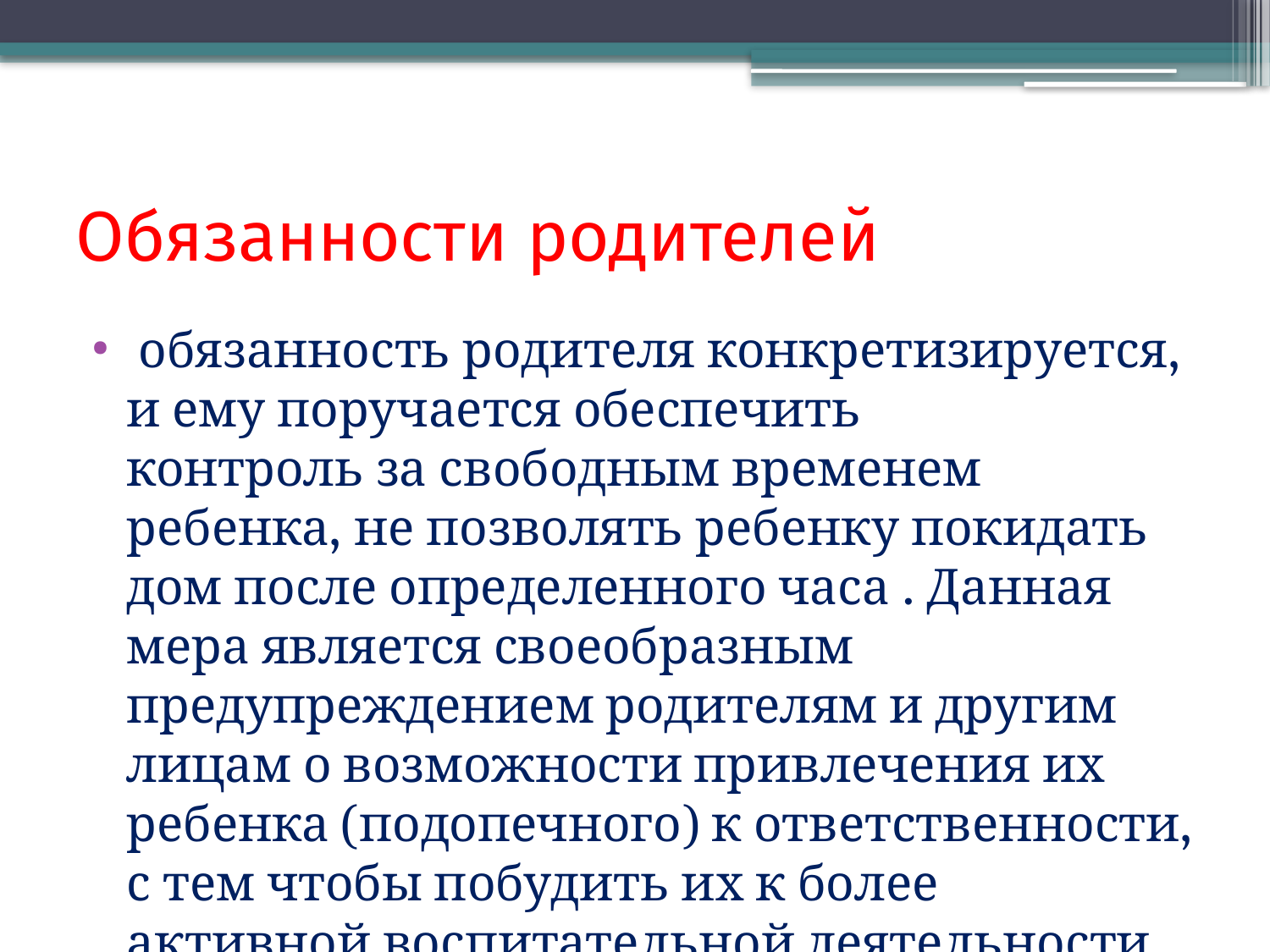

# Обязанности родителей
 обязанность родителя конкретизируется, и ему поручается обеспечить
контроль за свободным временем ребенка, не позволять ребенку покидать дом после определенного часа . Данная мера является своеобразным предупреждением родителям и другим лицам о возможности привлечения их ребенка (подопечного) к ответственности, с тем чтобы побудить их к более активной воспитательной деятельности